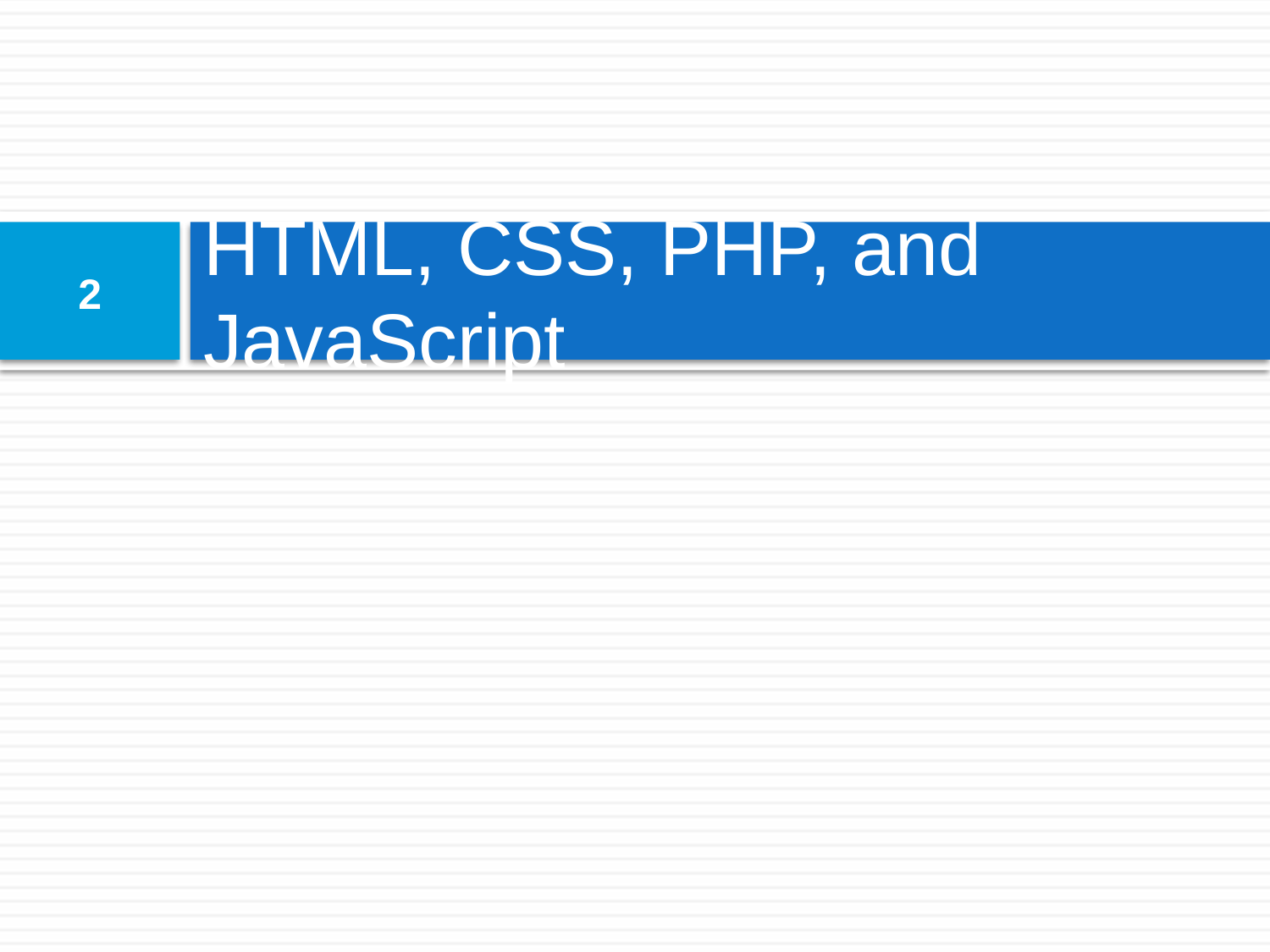

# HTML, CSS, PHP, and JavaScript
2